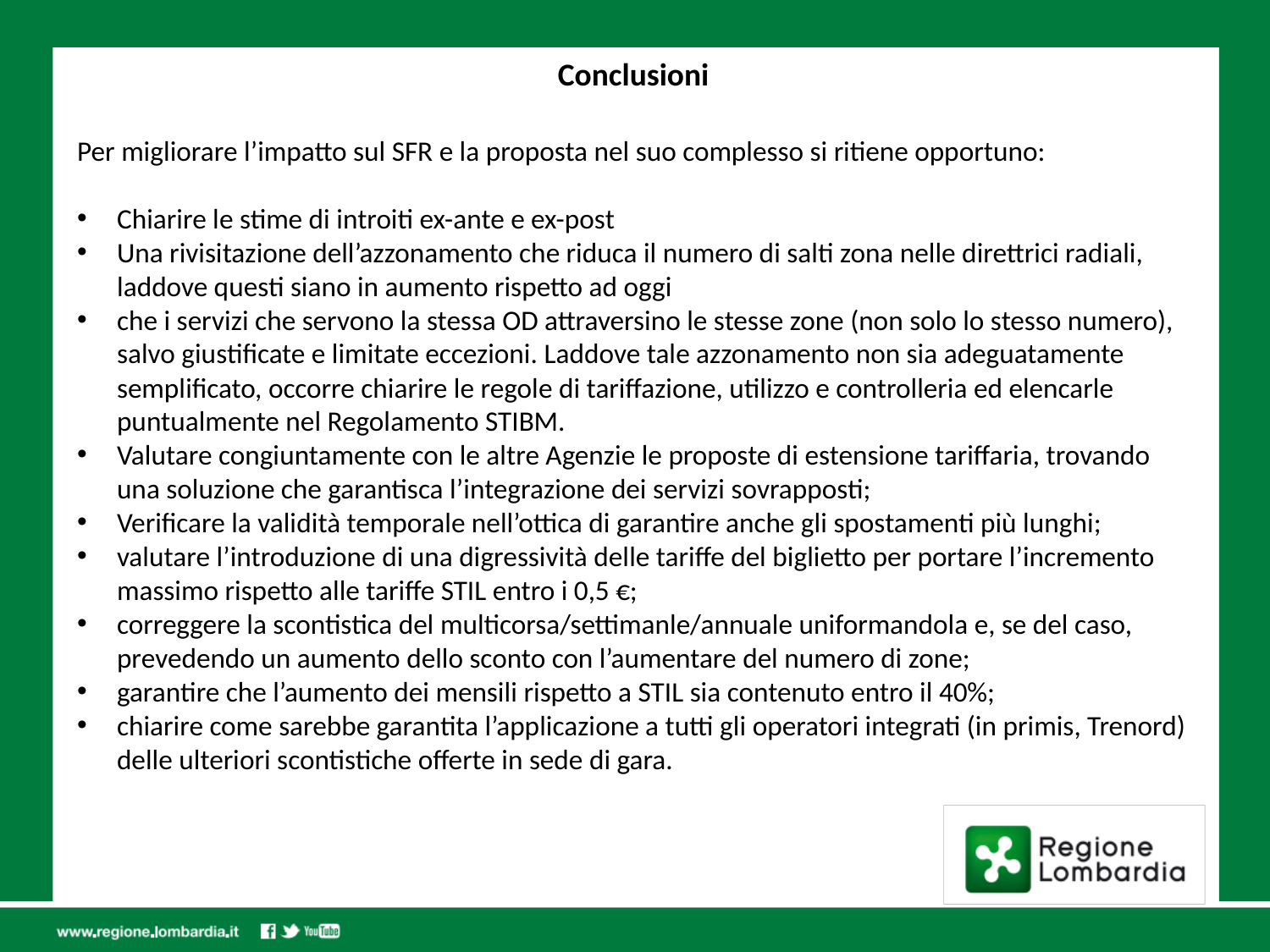

Conclusioni

Per migliorare l’impatto sul SFR e la proposta nel suo complesso si ritiene opportuno:

Chiarire le stime di introiti ex-ante e ex-post
Una rivisitazione dell’azzonamento che riduca il numero di salti zona nelle direttrici radiali, laddove questi siano in aumento rispetto ad oggi
che i servizi che servono la stessa OD attraversino le stesse zone (non solo lo stesso numero), salvo giustificate e limitate eccezioni. Laddove tale azzonamento non sia adeguatamente semplificato, occorre chiarire le regole di tariffazione, utilizzo e controlleria ed elencarle puntualmente nel Regolamento STIBM.
Valutare congiuntamente con le altre Agenzie le proposte di estensione tariffaria, trovando una soluzione che garantisca l’integrazione dei servizi sovrapposti;
Verificare la validità temporale nell’ottica di garantire anche gli spostamenti più lunghi;
valutare l’introduzione di una digressività delle tariffe del biglietto per portare l’incremento massimo rispetto alle tariffe STIL entro i 0,5 €;
correggere la scontistica del multicorsa/settimanle/annuale uniformandola e, se del caso, prevedendo un aumento dello sconto con l’aumentare del numero di zone;
garantire che l’aumento dei mensili rispetto a STIL sia contenuto entro il 40%;
chiarire come sarebbe garantita l’applicazione a tutti gli operatori integrati (in primis, Trenord) delle ulteriori scontistiche offerte in sede di gara.